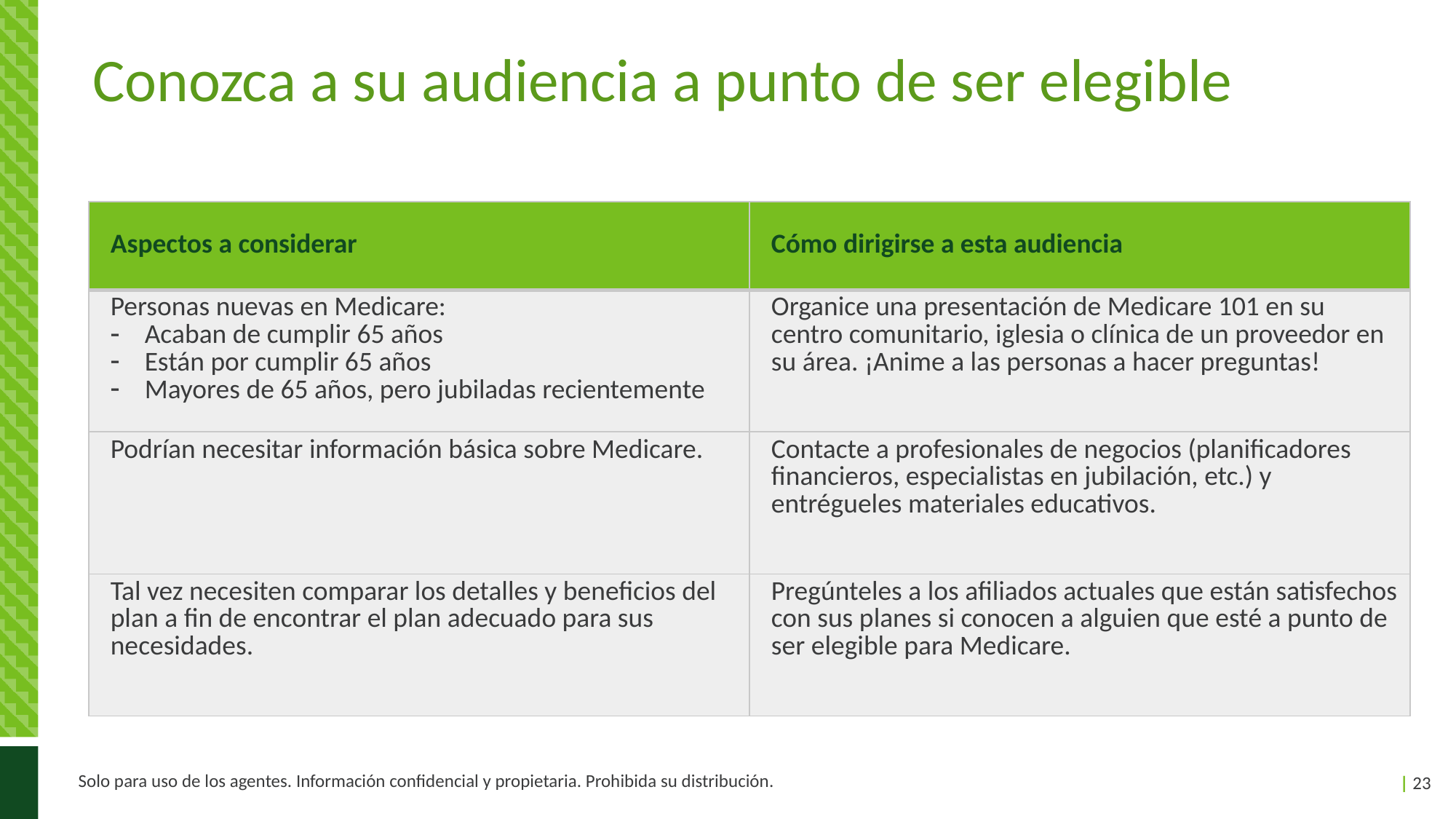

# Conozca a su audiencia a punto de ser elegible
| Aspectos a considerar | Cómo dirigirse a esta audiencia |
| --- | --- |
| Personas nuevas en Medicare: Acaban de cumplir 65 años Están por cumplir 65 años Mayores de 65 años, pero jubiladas recientemente | Organice una presentación de Medicare 101 en su centro comunitario, iglesia o clínica de un proveedor en su área. ¡Anime a las personas a hacer preguntas! |
| Podrían necesitar información básica sobre Medicare. | Contacte a profesionales de negocios (planificadores financieros, especialistas en jubilación, etc.) y entrégueles materiales educativos. |
| Tal vez necesiten comparar los detalles y beneficios del plan a fin de encontrar el plan adecuado para sus necesidades. | Pregúnteles a los afiliados actuales que están satisfechos con sus planes si conocen a alguien que esté a punto de ser elegible para Medicare. |

Solo para uso de los agentes. Información confidencial y propietaria. Prohibida su distribución.

| 23